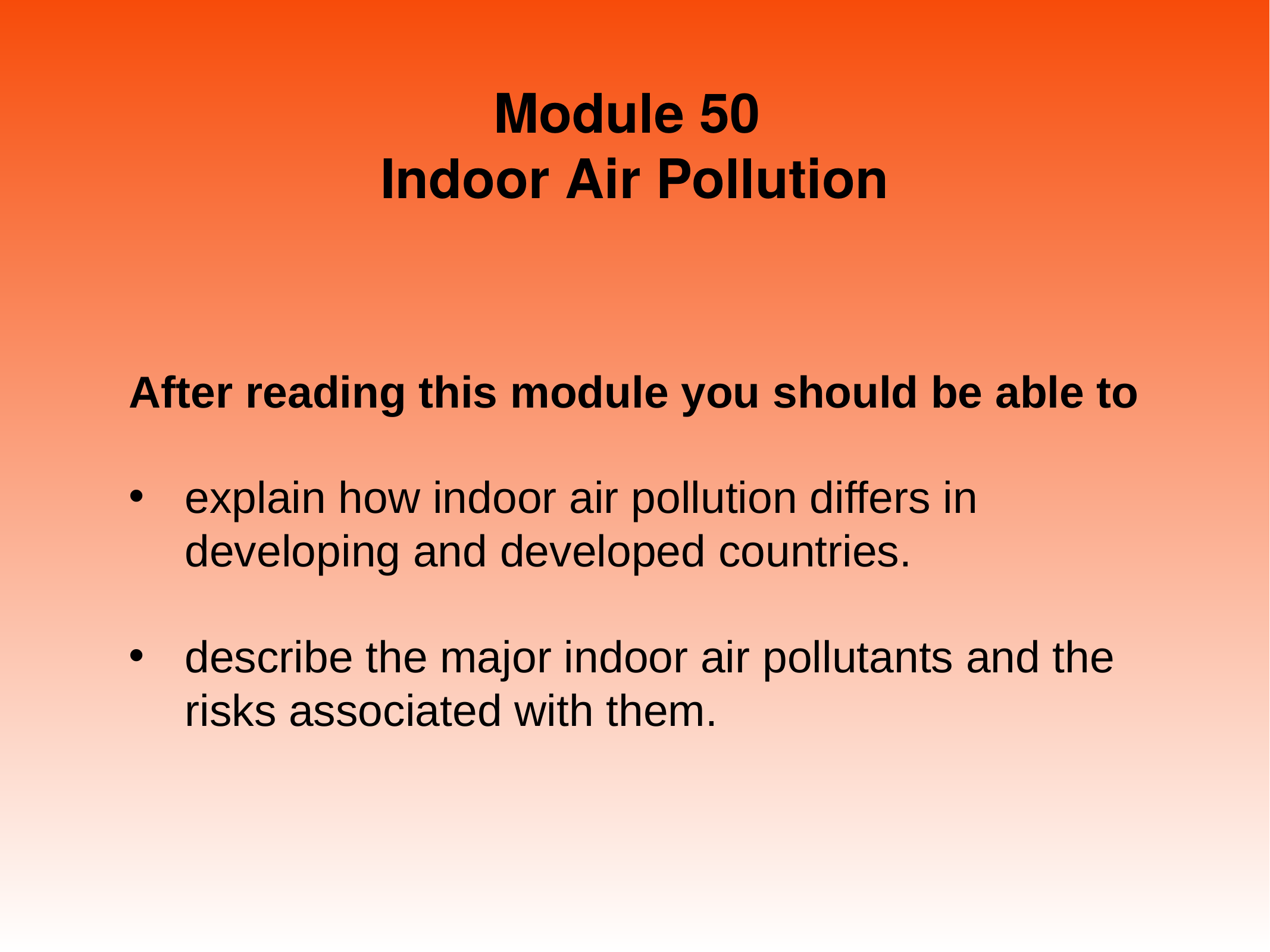

# Module 50 Indoor Air Pollution
After reading this module you should be able to
explain how indoor air pollution differs in developing and developed countries.
describe the major indoor air pollutants and the risks associated with them.